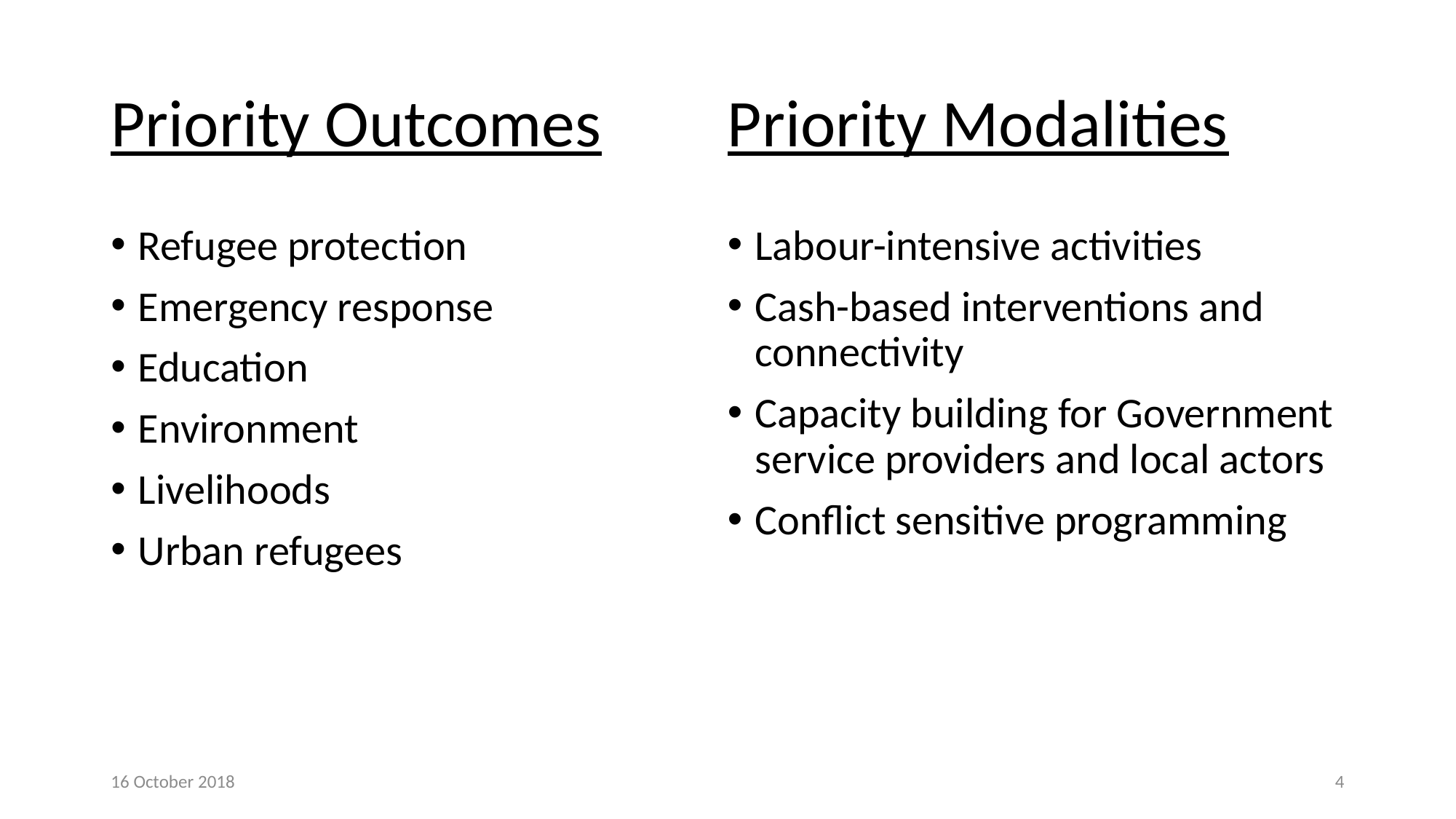

# Priority Outcomes Priority Modalities
Refugee protection
Emergency response
Education
Environment
Livelihoods
Urban refugees

Labour-intensive activities
Cash-based interventions and connectivity
Capacity building for Government service providers and local actors
Conflict sensitive programming
16 October 2018
4